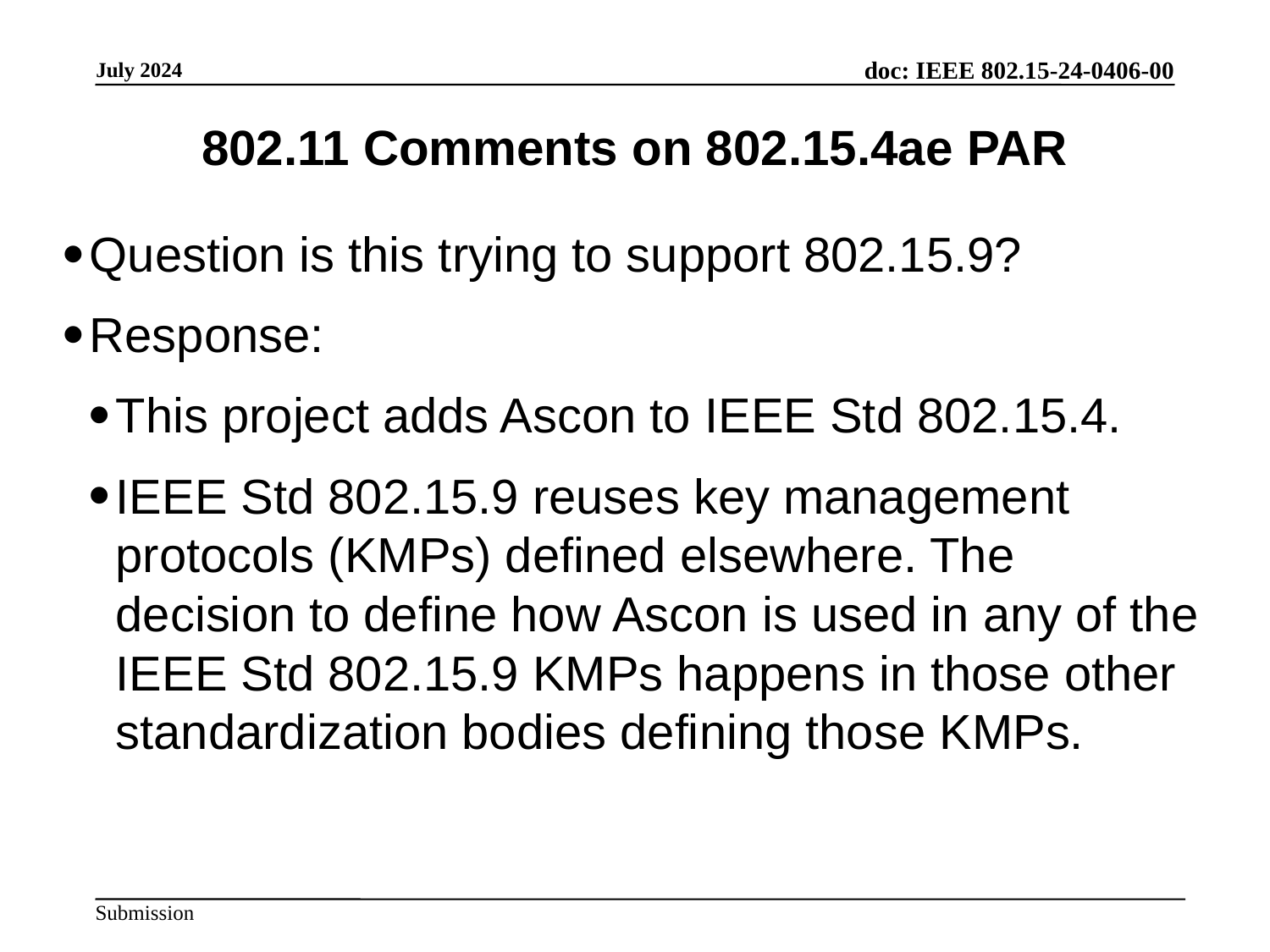

802.11 Comments on 802.15.4ae PAR
Question is this trying to support 802.15.9?
Response:
This project adds Ascon to IEEE Std 802.15.4.
IEEE Std 802.15.9 reuses key management protocols (KMPs) defined elsewhere. The decision to define how Ascon is used in any of the IEEE Std 802.15.9 KMPs happens in those other standardization bodies defining those KMPs.